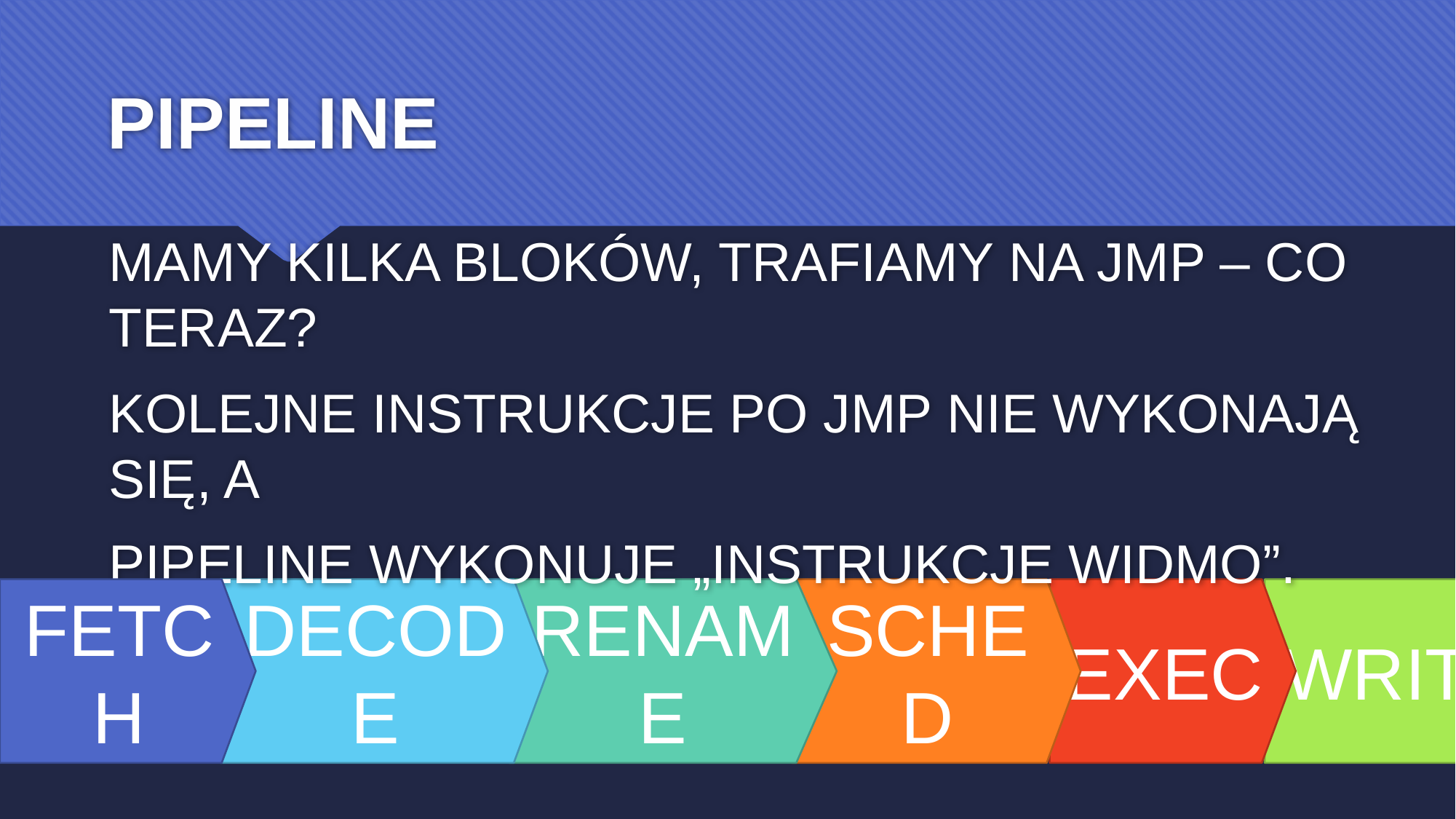

# PIPELINE
MAMY KILKA BLOKÓW, TRAFIAMY NA JMP – CO TERAZ?
KOLEJNE INSTRUKCJE PO JMP NIE WYKONAJĄ SIĘ, A
PIPELINE WYKONUJE „INSTRUKCJE WIDMO”.
SCHED
EXEC
WRITE
FETCH
DECODE
RENAME